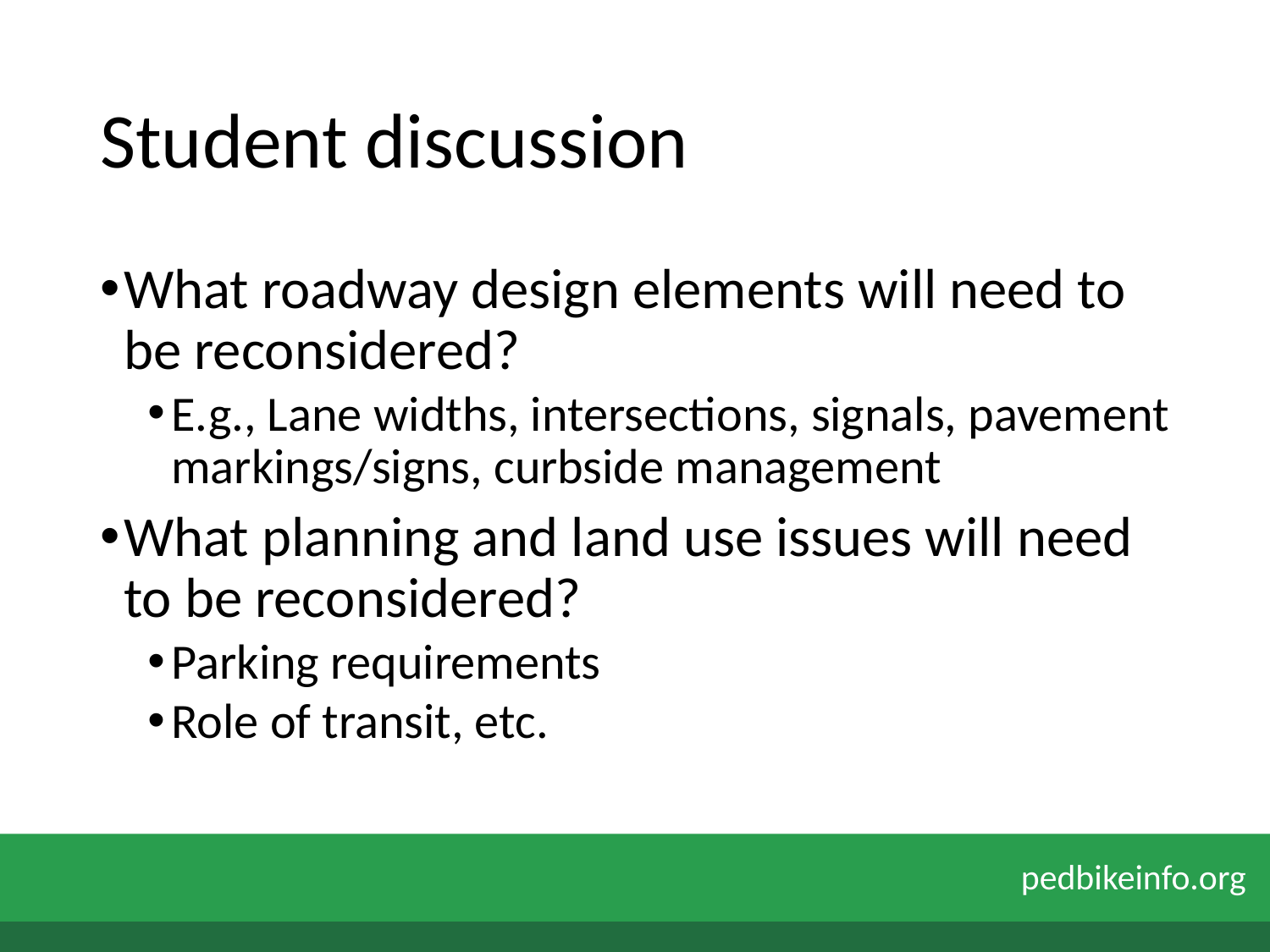

# Student discussion
What roadway design elements will need to be reconsidered?
E.g., Lane widths, intersections, signals, pavement markings/signs, curbside management
What planning and land use issues will need to be reconsidered?
Parking requirements
Role of transit, etc.